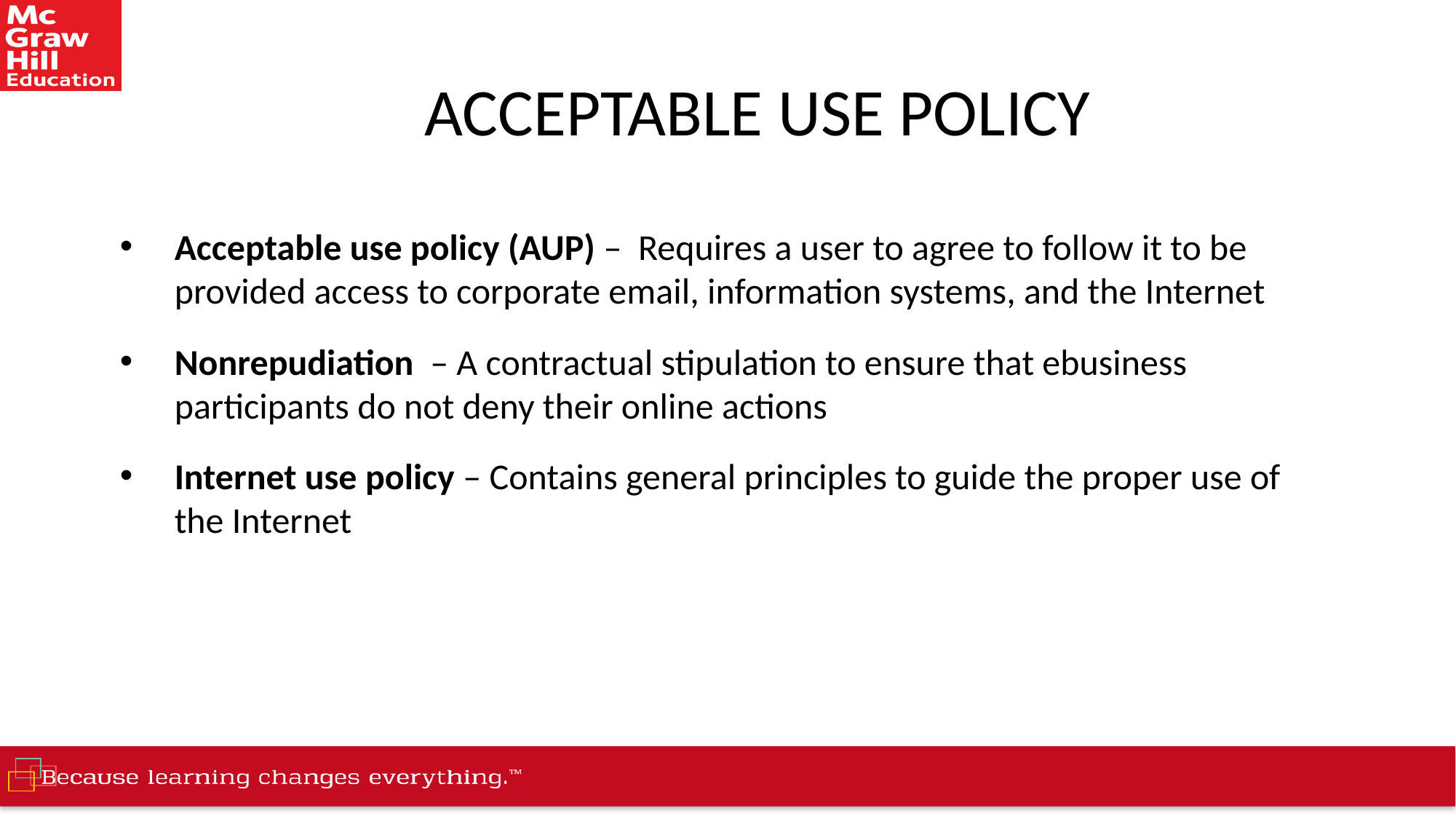

# ACCEPTABLE USE POLICY
Acceptable use policy (AUP) –  Requires a user to agree to follow it to be provided access to corporate email, information systems, and the Internet
Nonrepudiation  – A contractual stipulation to ensure that ebusiness participants do not deny their online actions
Internet use policy – Contains general principles to guide the proper use of the Internet